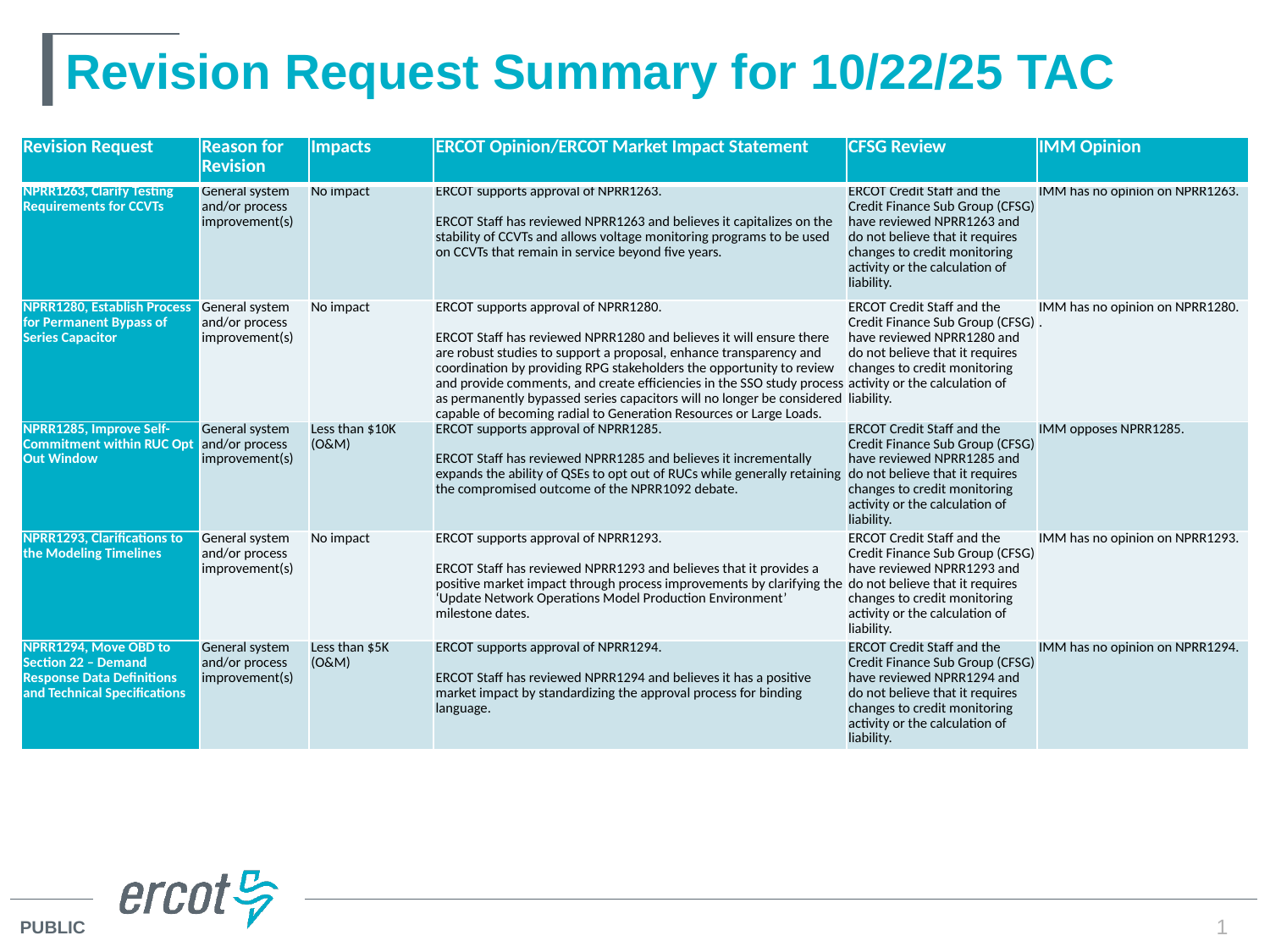

# Revision Request Summary for 10/22/25 TAC
| Revision Request | Reason for Revision | Impacts | ERCOT Opinion/ERCOT Market Impact Statement | CFSG Review | IMM Opinion |
| --- | --- | --- | --- | --- | --- |
| NPRR1263, Clarify Testing Requirements for CCVTs | General system and/or process improvement(s) | No impact | ERCOT supports approval of NPRR1263. ERCOT Staff has reviewed NPRR1263 and believes it capitalizes on the stability of CCVTs and allows voltage monitoring programs to be used on CCVTs that remain in service beyond five years. | ERCOT Credit Staff and the Credit Finance Sub Group (CFSG) have reviewed NPRR1263 and do not believe that it requires changes to credit monitoring activity or the calculation of liability. | IMM has no opinion on NPRR1263. |
| NPRR1280, Establish Process for Permanent Bypass of Series Capacitor | General system and/or process improvement(s) | No impact | ERCOT supports approval of NPRR1280. ERCOT Staff has reviewed NPRR1280 and believes it will ensure there are robust studies to support a proposal, enhance transparency and coordination by providing RPG stakeholders the opportunity to review and provide comments, and create efficiencies in the SSO study process as permanently bypassed series capacitors will no longer be considered capable of becoming radial to Generation Resources or Large Loads. | ERCOT Credit Staff and the Credit Finance Sub Group (CFSG) have reviewed NPRR1280 and do not believe that it requires changes to credit monitoring activity or the calculation of liability. | IMM has no opinion on NPRR1280. . |
| NPRR1285, Improve Self-Commitment within RUC Opt Out Window | General system and/or process improvement(s) | Less than $10K (O&M) | ERCOT supports approval of NPRR1285. ERCOT Staff has reviewed NPRR1285 and believes it incrementally expands the ability of QSEs to opt out of RUCs while generally retaining the compromised outcome of the NPRR1092 debate. | ERCOT Credit Staff and the Credit Finance Sub Group (CFSG) have reviewed NPRR1285 and do not believe that it requires changes to credit monitoring activity or the calculation of liability. | IMM opposes NPRR1285. |
| NPRR1293, Clarifications to the Modeling Timelines | General system and/or process improvement(s) | No impact | ERCOT supports approval of NPRR1293. ERCOT Staff has reviewed NPRR1293 and believes that it provides a positive market impact through process improvements by clarifying the ‘Update Network Operations Model Production Environment’ milestone dates. | ERCOT Credit Staff and the Credit Finance Sub Group (CFSG) have reviewed NPRR1293 and do not believe that it requires changes to credit monitoring activity or the calculation of liability. | IMM has no opinion on NPRR1293. |
| NPRR1294, Move OBD to Section 22 – Demand Response Data Definitions and Technical Specifications | General system and/or process improvement(s) | Less than $5K (O&M) | ERCOT supports approval of NPRR1294. ERCOT Staff has reviewed NPRR1294 and believes it has a positive market impact by standardizing the approval process for binding language. | ERCOT Credit Staff and the Credit Finance Sub Group (CFSG) have reviewed NPRR1294 and do not believe that it requires changes to credit monitoring activity or the calculation of liability. | IMM has no opinion on NPRR1294. |
1